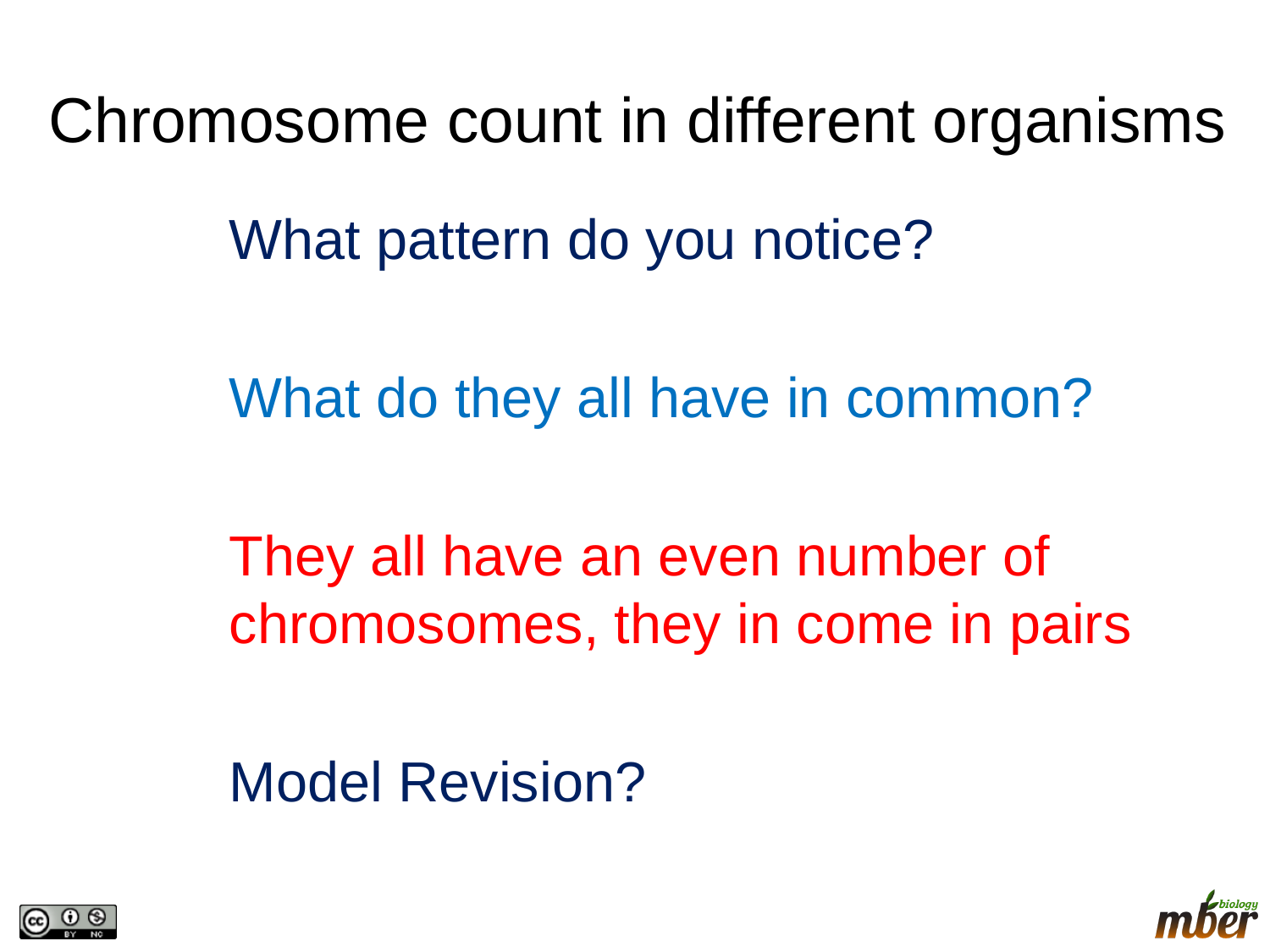

# Chromosome count in different organisms
What pattern do you notice?

What do they all have in common?

They all have an even number of chromosomes, they in come in pairs

Model Revision?